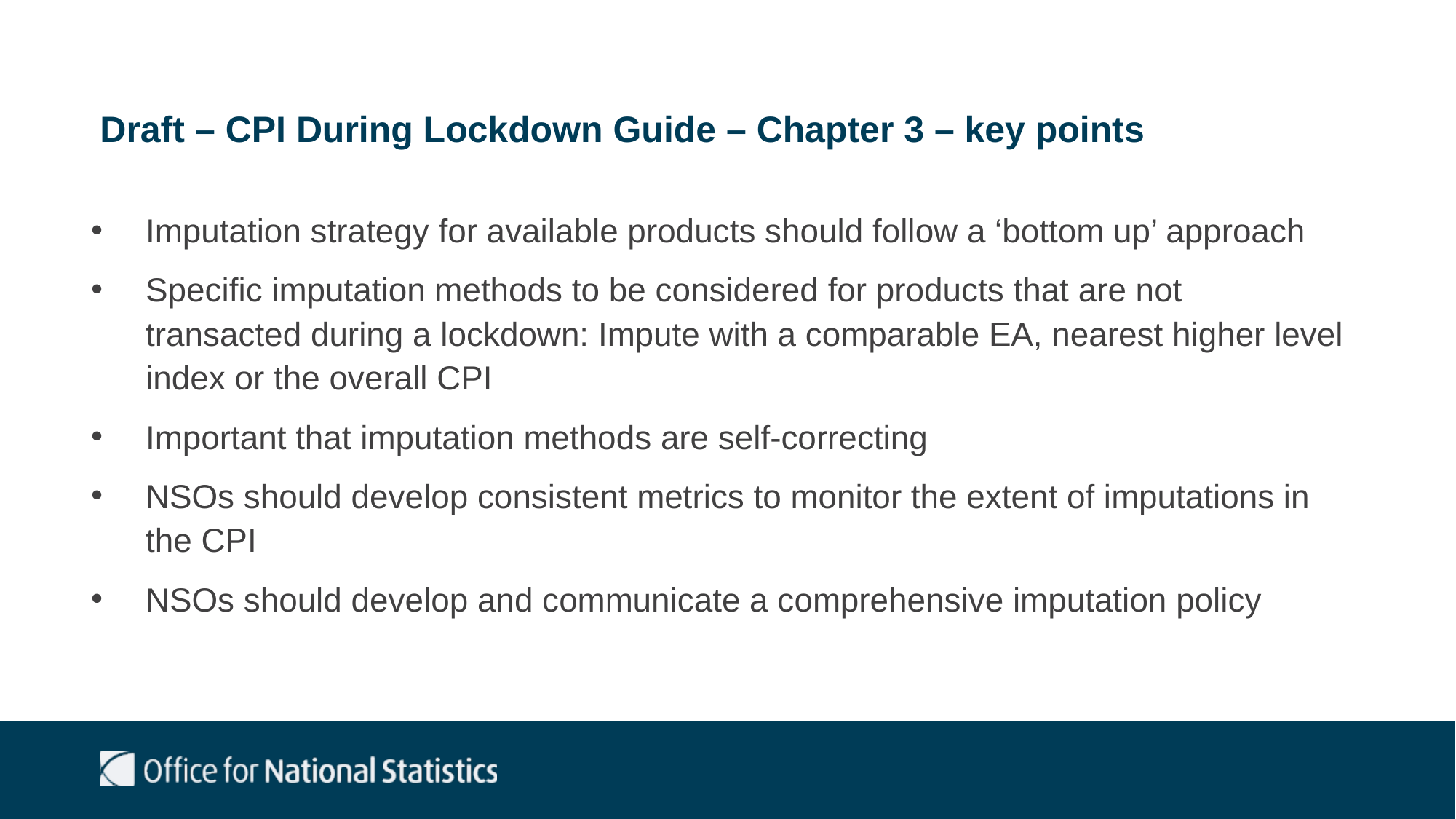

# Draft – CPI During Lockdown Guide – Chapter 3 – key points
Imputation strategy for available products should follow a ‘bottom up’ approach
Specific imputation methods to be considered for products that are not transacted during a lockdown: Impute with a comparable EA, nearest higher level index or the overall CPI
Important that imputation methods are self-correcting
NSOs should develop consistent metrics to monitor the extent of imputations in the CPI
NSOs should develop and communicate a comprehensive imputation policy